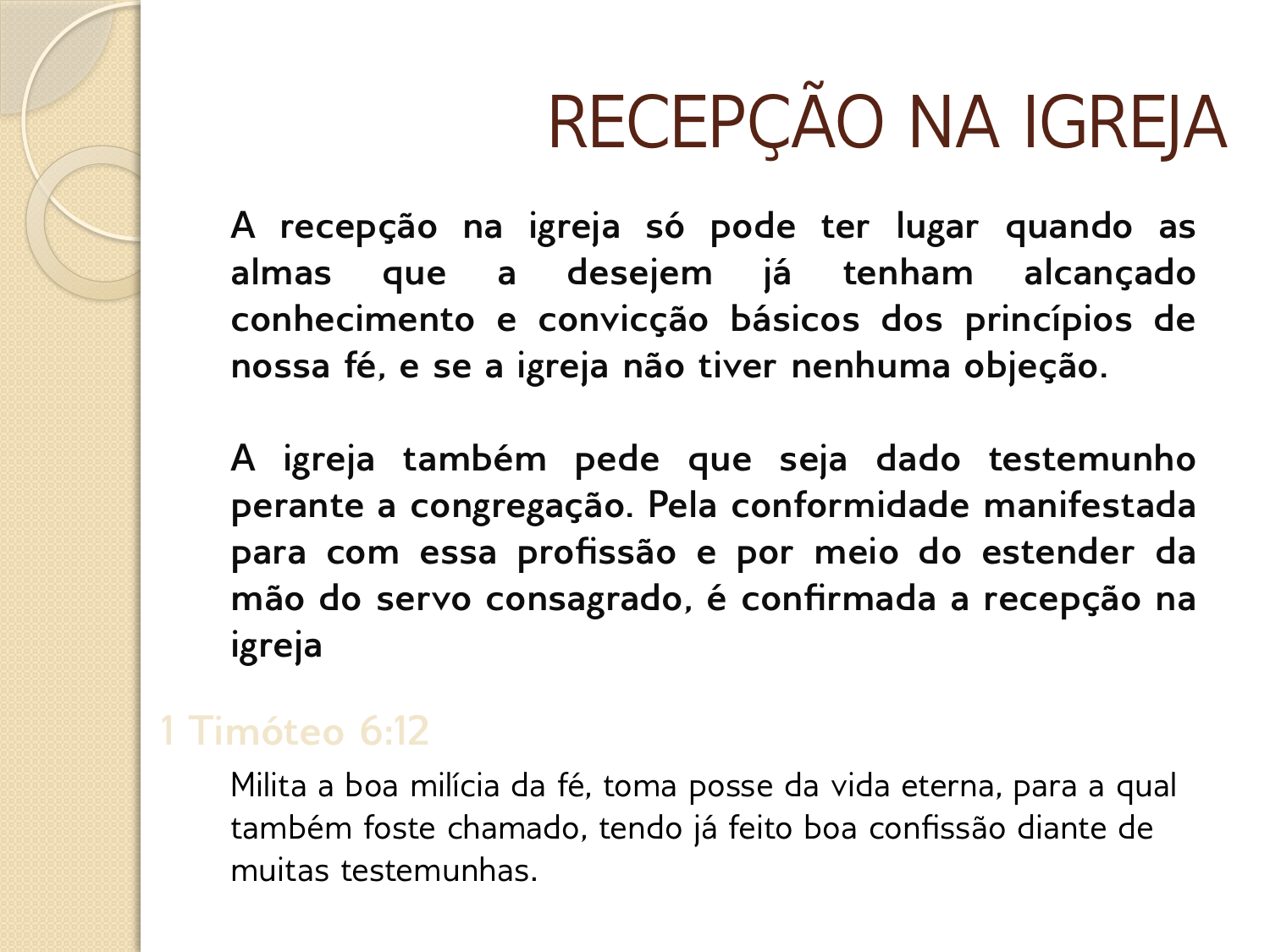

# RECEPÇÃO NA IGREJA
A recepção na igreja só pode ter lugar quando as almas que a desejem já tenham alcançado conhecimento e convicção básicos dos princípios de nossa fé, e se a igreja não tiver nenhuma objeção.

A igreja também pede que seja dado testemunho perante a congregação. Pela conformidade manifestada para com essa profissão e por meio do estender da mão do servo consagrado, é confirmada a recepção na igreja
1 Timóteo 6:12
Milita a boa milícia da fé, toma posse da vida eterna, para a qual também foste chamado, tendo já feito boa confissão diante de muitas testemunhas.